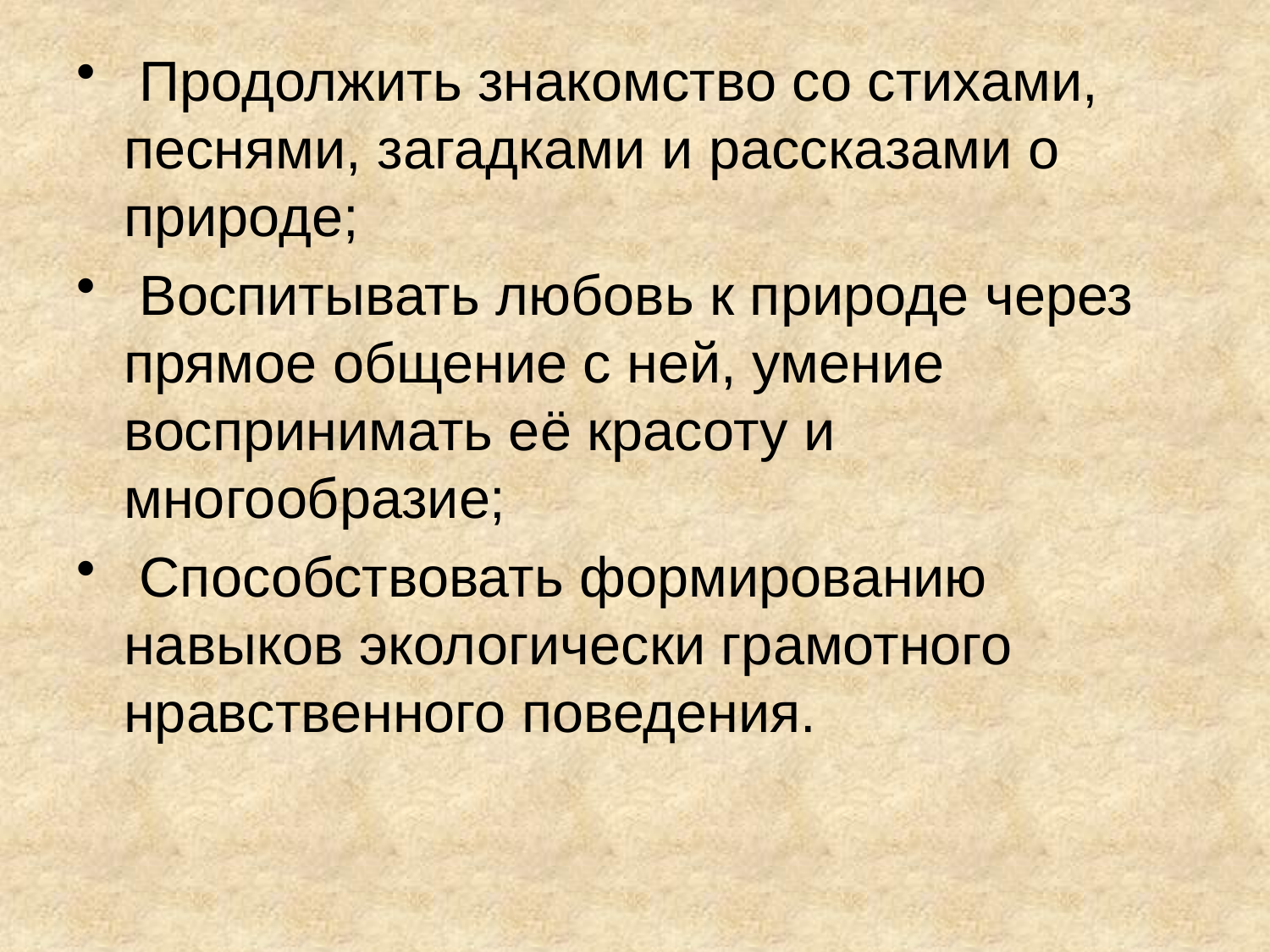

# Продолжить знакомство со стихами, песнями, загадками и рассказами о природе;
 Воспитывать любовь к природе через прямое общение с ней, умение воспринимать её красоту и многообразие;
 Способствовать формированию навыков экологически грамотного нравственного поведения.